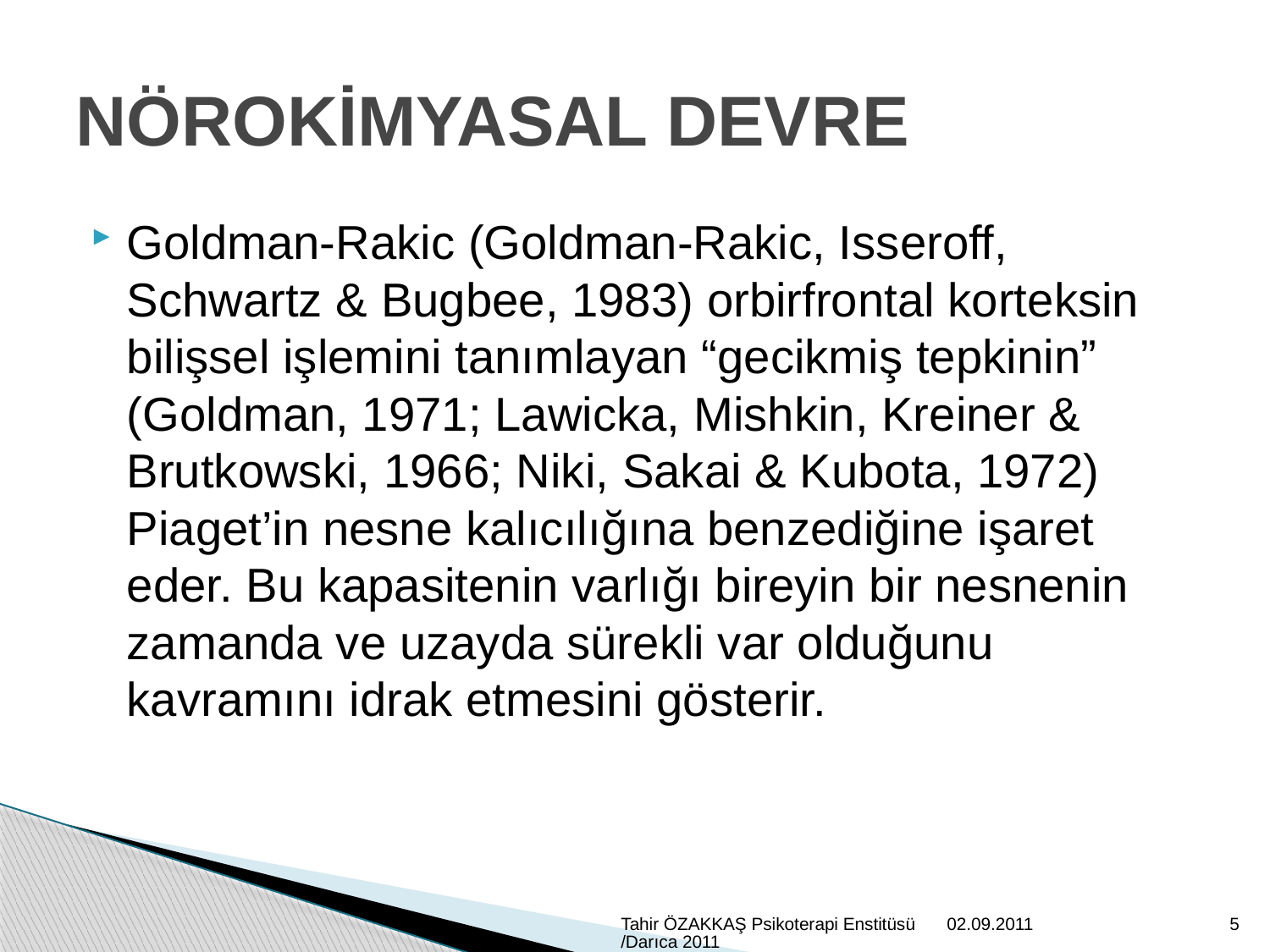

# NÖROKİMYASAL DEVRE
Goldman-Rakic (Goldman-Rakic, Isseroff, Schwartz & Bugbee, 1983) orbirfrontal korteksin bilişsel işlemini tanımlayan “gecikmiş tepkinin” (Goldman, 1971; Lawicka, Mishkin, Kreiner & Brutkowski, 1966; Niki, Sakai & Kubota, 1972) Piaget’in nesne kalıcılığına benzediğine işaret eder. Bu kapasitenin varlığı bireyin bir nesnenin zamanda ve uzayda sürekli var olduğunu kavramını idrak etmesini gösterir.
Tahir ÖZAKKAŞ Psikoterapi Enstitüsü /Darıca 2011
02.09.2011
5